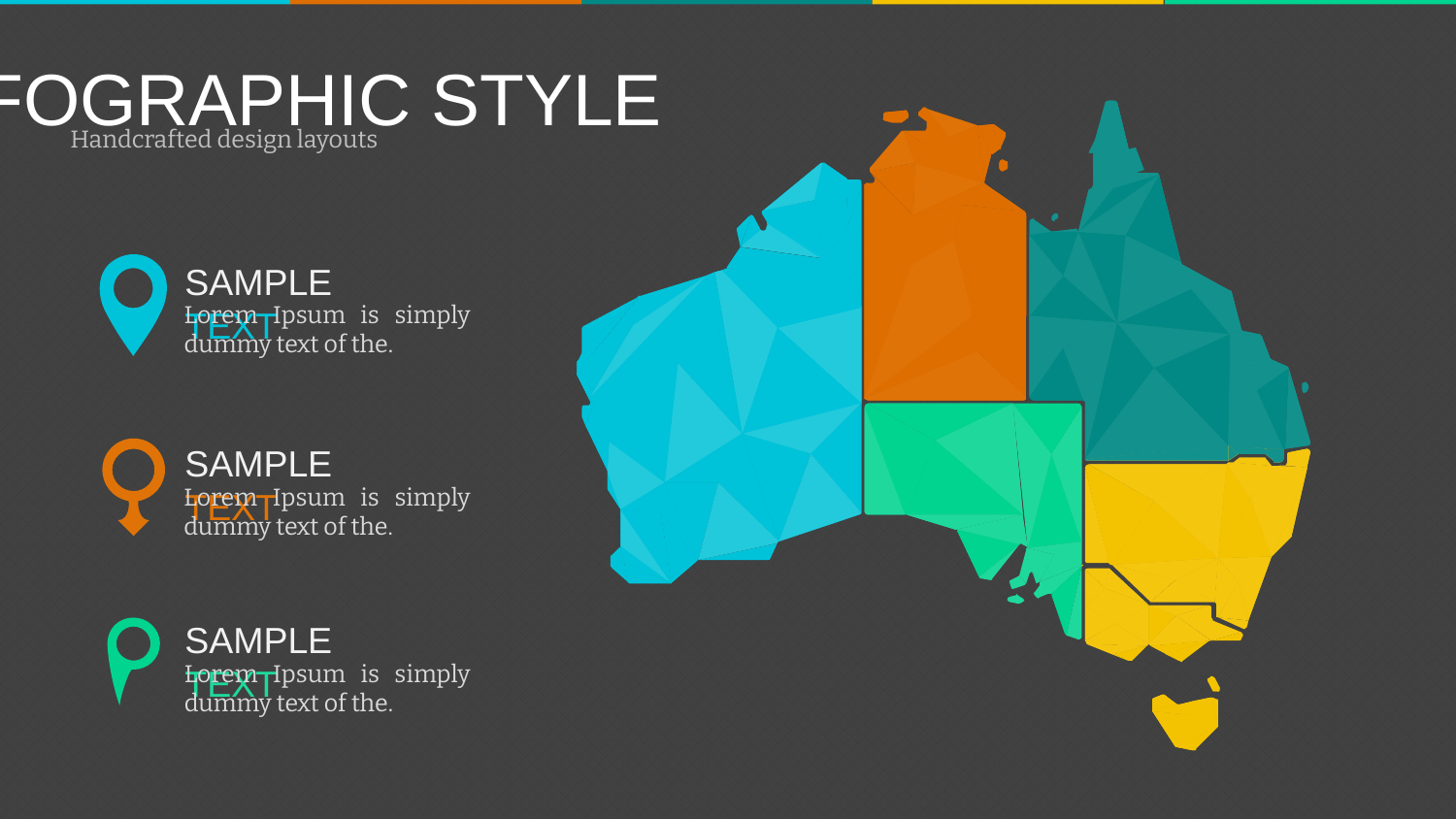

INFOGRAPHIC STYLE

Handcrafted design layouts

SAMPLE TEXT

Lorem Ipsum is simply dummy text of the.

SAMPLE TEXT

Lorem Ipsum is simply dummy text of the.

SAMPLE TEXT

Lorem Ipsum is simply dummy text of the.